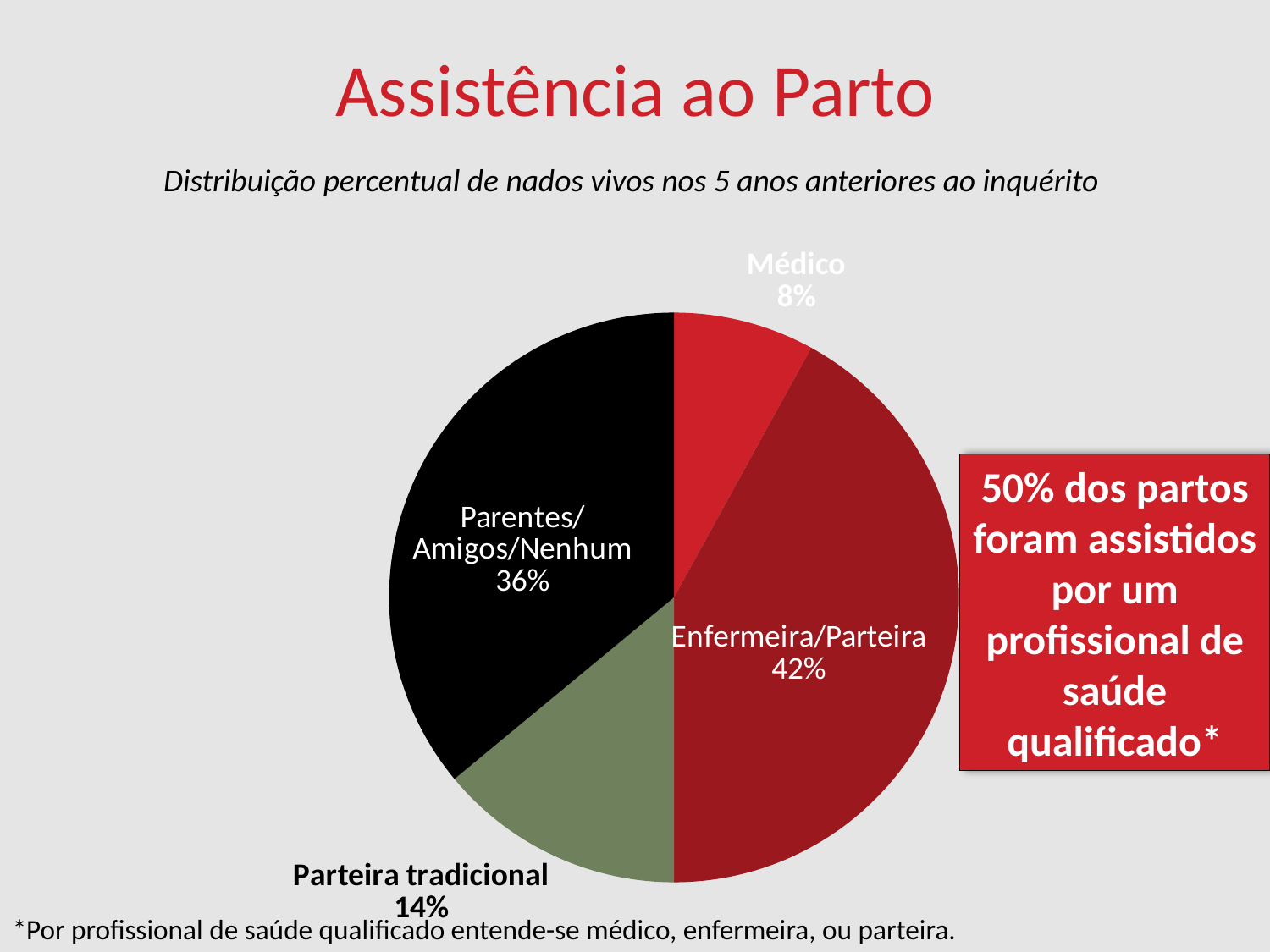

Assistência ao Parto
Distribuição percentual de nados vivos nos 5 anos anteriores ao inquérito

### Chart

| Category | Sales |
|---|---|
| Médico | 8.0 |
| Enfermeira/Parteira | 42.0 |
| Parteira tradicional | 14.0 |
| Parentes/Amigos/Nenhum | 36.0 |
50% dos partos foram assistidos por um profissional de saúde qualificado*
*Por profissional de saúde qualificado entende-se médico, enfermeira, ou parteira.